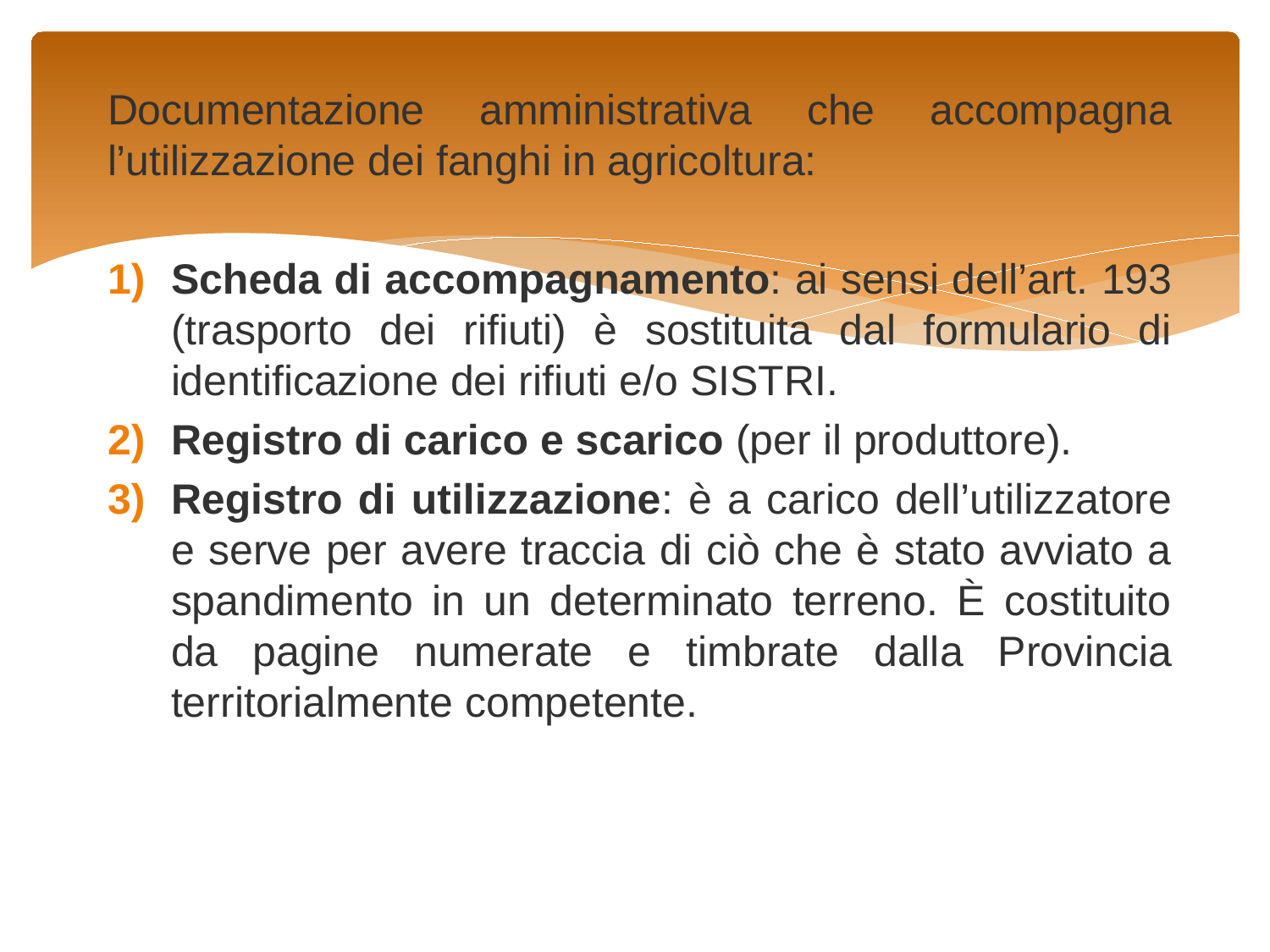

Documentazione amministrativa che accompagna l’utilizzazione dei fanghi in agricoltura:

Scheda di accompagnamento: ai sensi dell’art. 193 (trasporto dei rifiuti) è sostituita dal formulario di identificazione dei rifiuti e/o SISTRI.
Registro di carico e scarico (per il produttore).
Registro di utilizzazione: è a carico dell’utilizzatore e serve per avere traccia di ciò che è stato avviato a spandimento in un determinato terreno. È costituito da pagine numerate e timbrate dalla Provincia territorialmente competente.